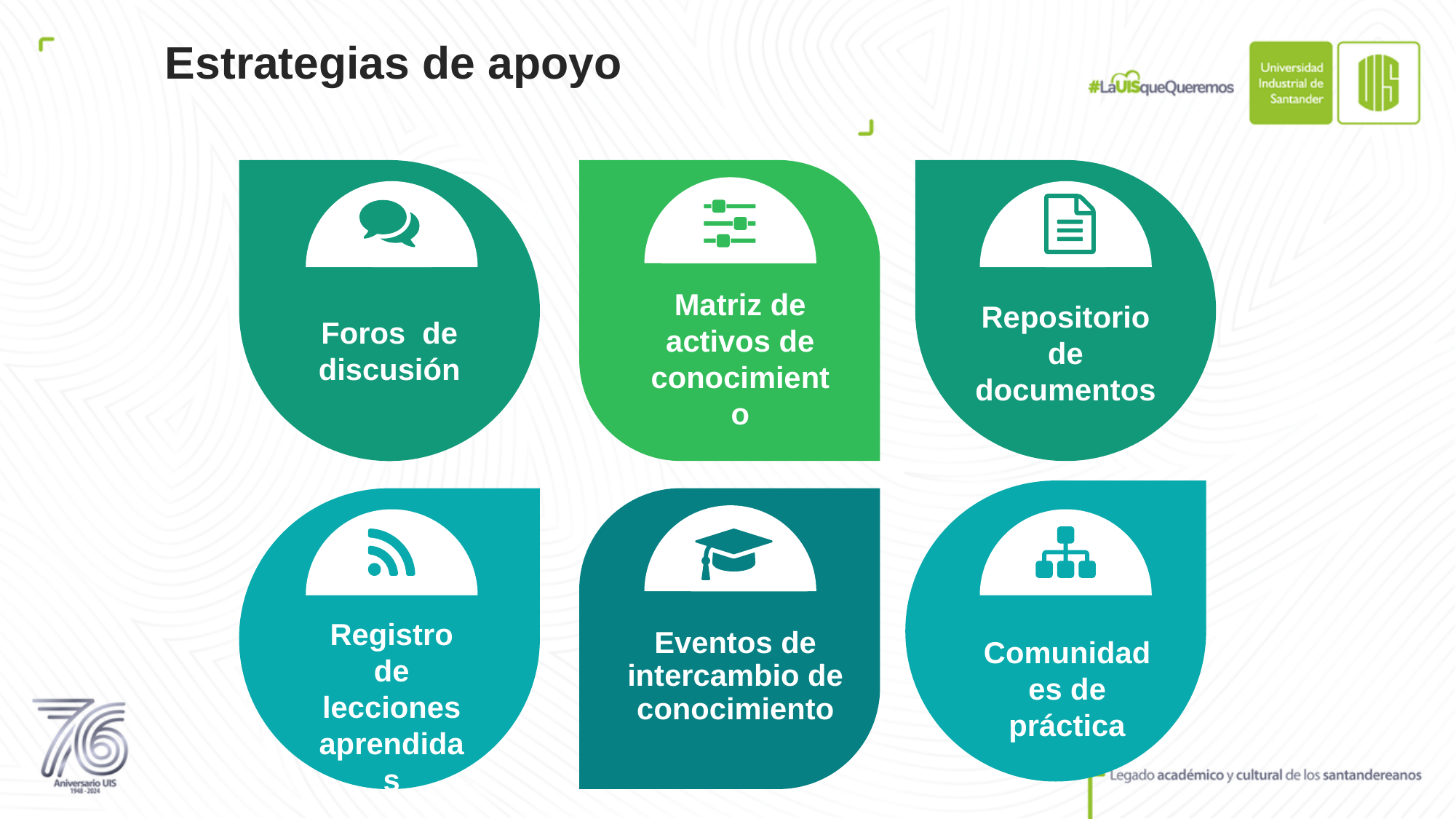

Estrategias de apoyo

Foros  de discusión

Matriz de activos de conocimiento

Repositorio de documentos

Comunidades de práctica

Registro de lecciones aprendidas

Eventos de intercambio de conocimiento